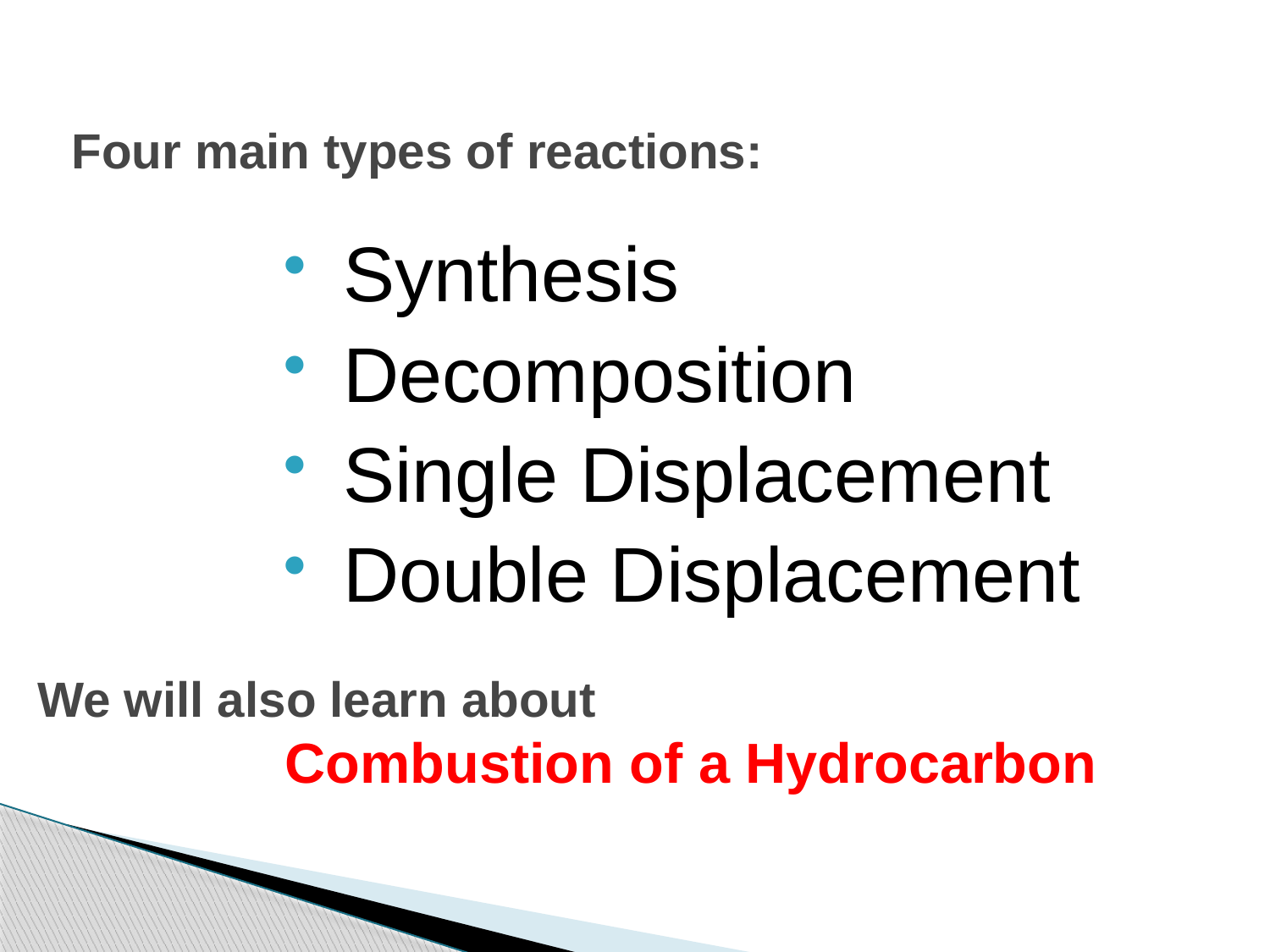

# Four main types of reactions:
 Synthesis
 Decomposition
 Single Displacement
 Double Displacement

We will also learn about
                  Combustion of a Hydrocarbon